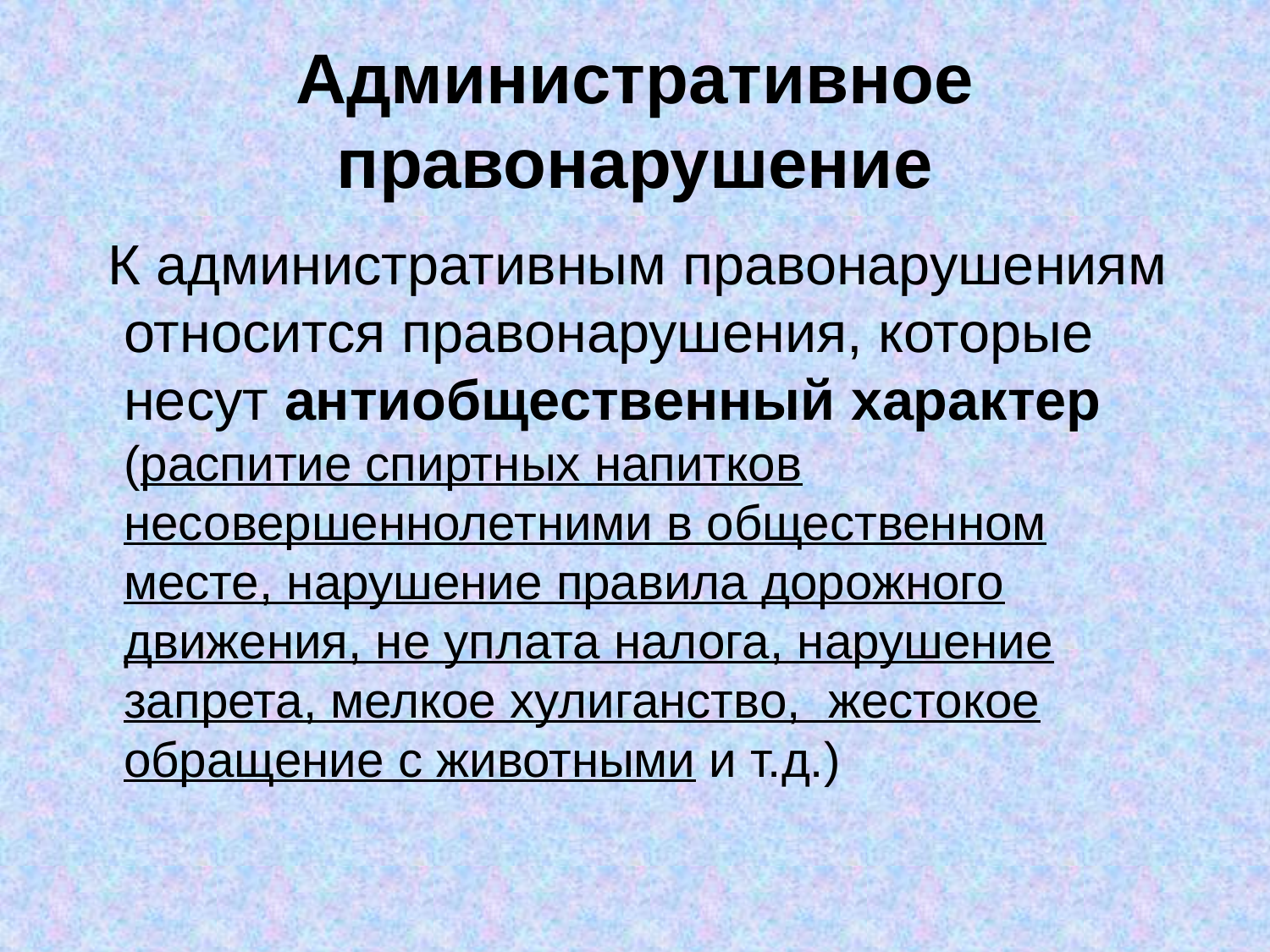

# Административное правонарушение
  К административным правонарушениям относится правонарушения, которые несут антиобщественный характер (распитие спиртных напитков несовершеннолетними в общественном месте, нарушение правила дорожного движения, не уплата налога, нарушение запрета, мелкое хулиганство,  жестокое обращение с животными и т.д.)